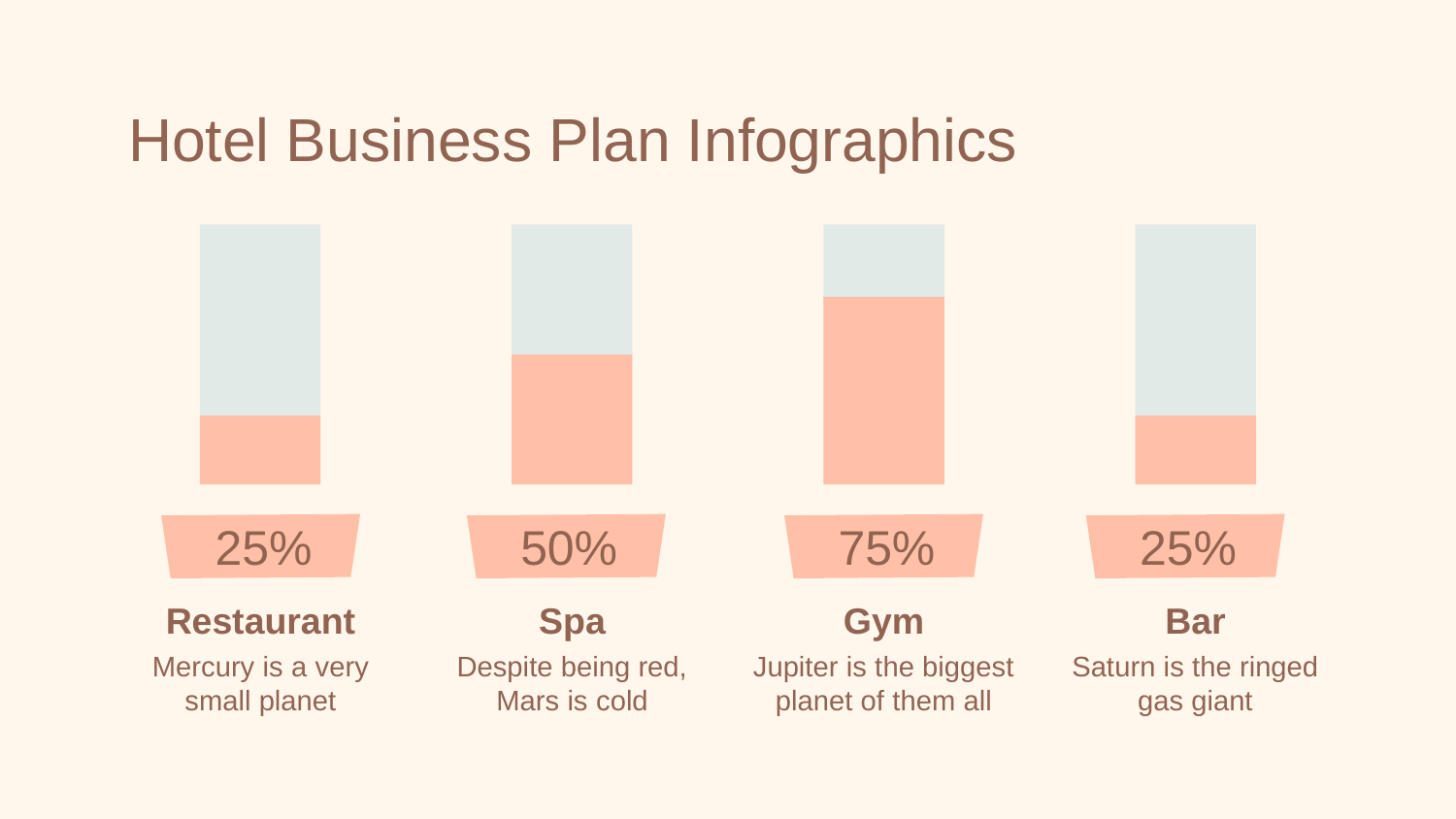

# Hotel Business Plan Infographics

25%
Restaurant
Mercury is a very small planet

50%
Spa
Despite being red, Mars is cold

75%
Gym
Jupiter is the biggest planet of them all

25%
Bar
Saturn is the ringed gas giant